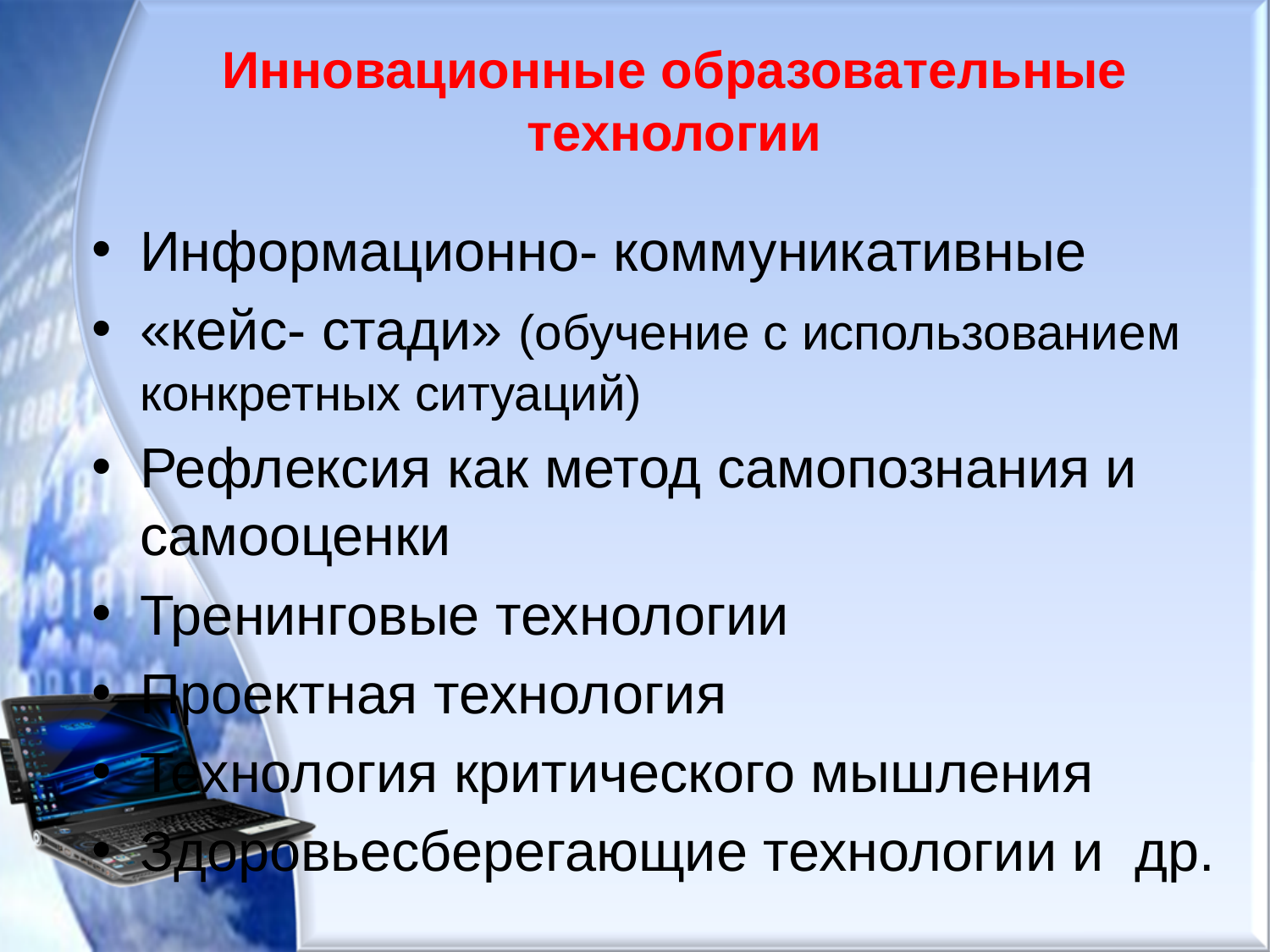

# Инновационные образовательные технологии
Информационно- коммуникативные
«кейс- стади» (обучение с использованием конкретных ситуаций)
Рефлексия как метод самопознания и самооценки
Тренинговые технологии
Проектная технология
Технология критического мышления
Здоровьесберегающие технологии и  др.